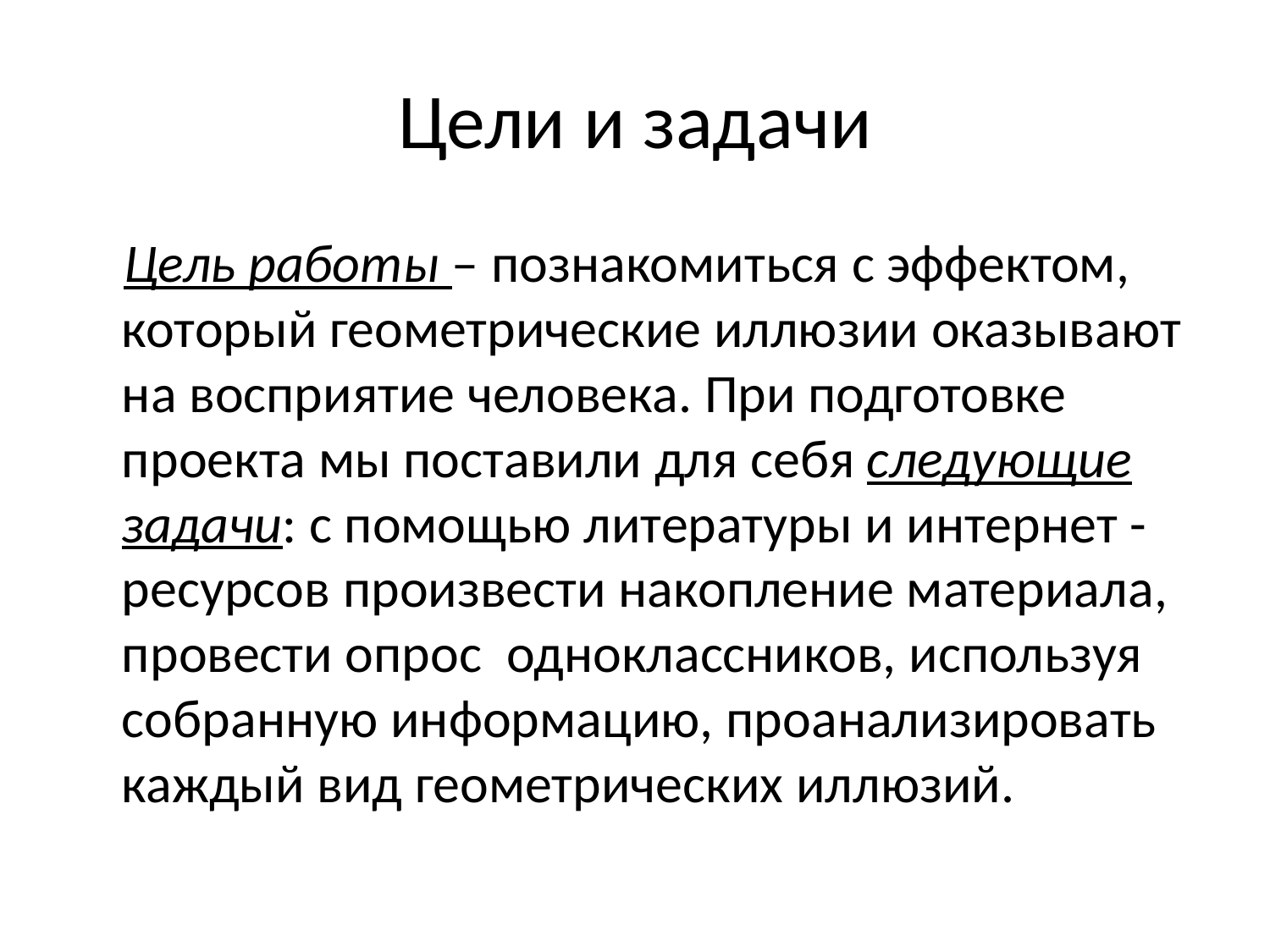

# Цели и задачи
Цель работы – познакомиться с эффектом, который геометрические иллюзии оказывают на восприятие человека. При подготовке проекта мы поставили для себя следующие задачи: с помощью литературы и интернет - ресурсов произвести накопление материала,  провести опрос  одноклассников, используя собранную информацию, проанализировать каждый вид геометрических иллюзий.